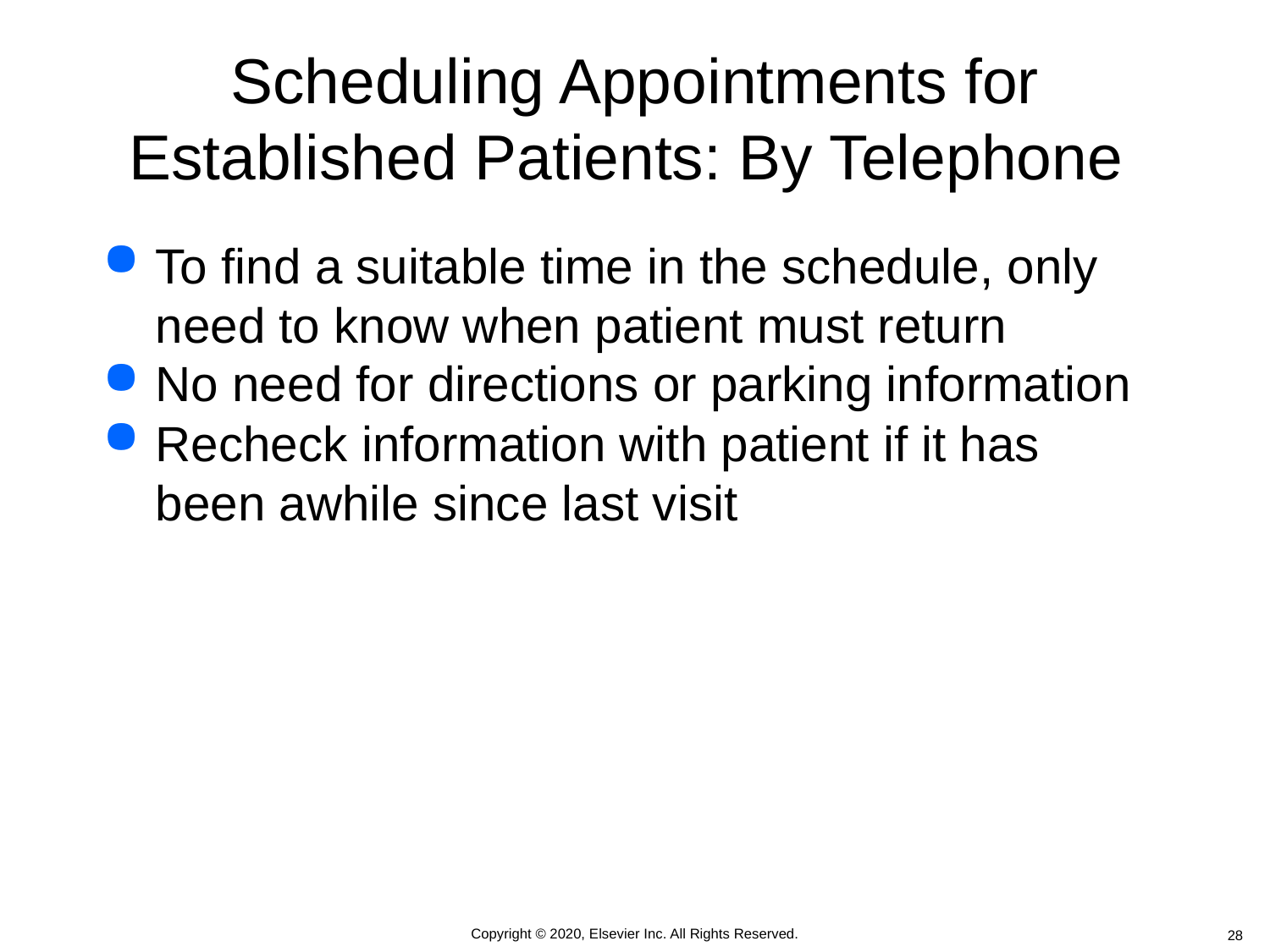

# Scheduling Appointments for Established Patients: By Telephone
To find a suitable time in the schedule, only need to know when patient must return
No need for directions or parking information
Recheck information with patient if it has been awhile since last visit
 28